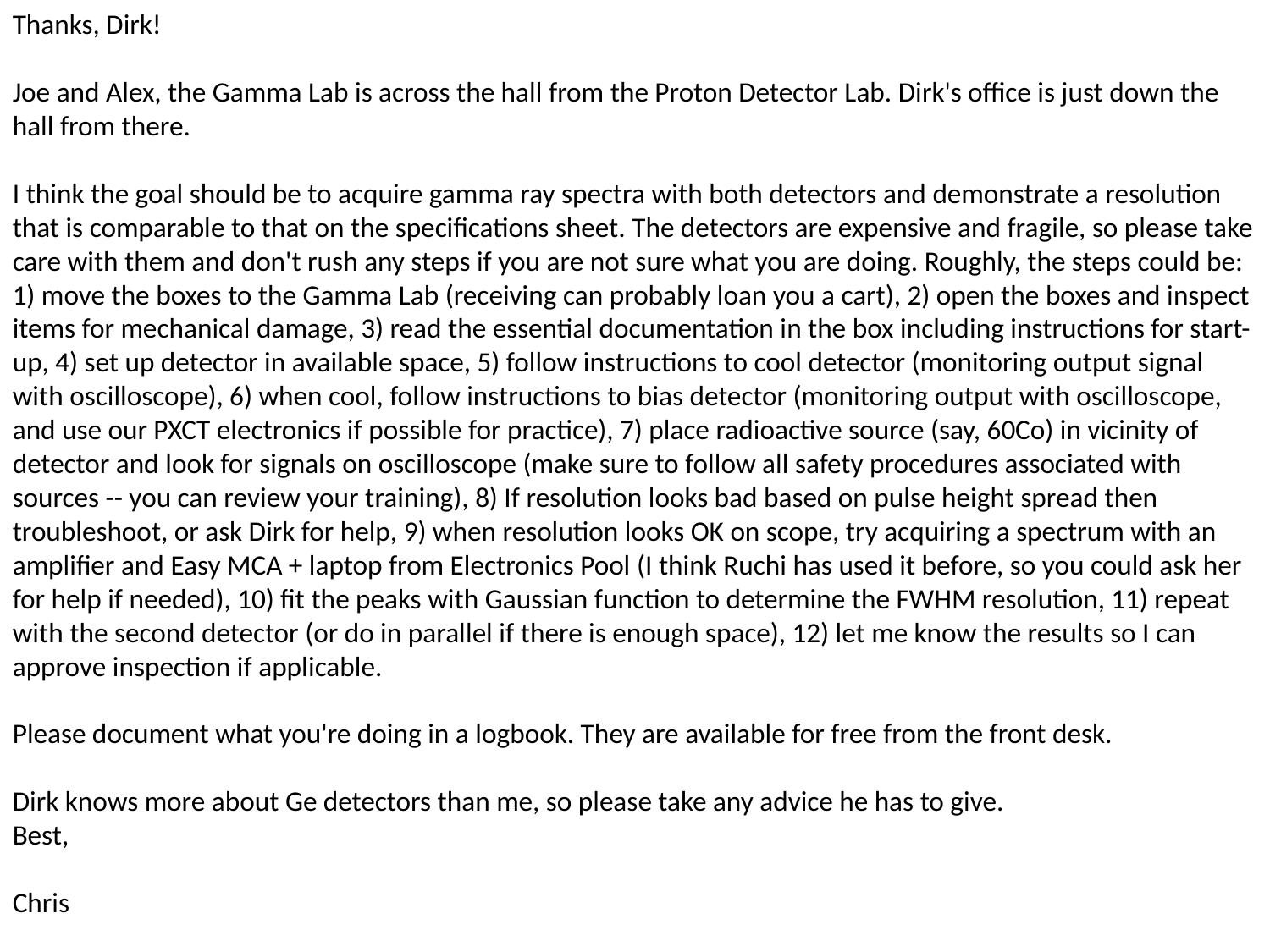

Thanks, Dirk!

Joe and Alex, the Gamma Lab is across the hall from the Proton Detector Lab. Dirk's office is just down the hall from there.

I think the goal should be to acquire gamma ray spectra with both detectors and demonstrate a resolution that is comparable to that on the specifications sheet. The detectors are expensive and fragile, so please take care with them and don't rush any steps if you are not sure what you are doing. Roughly, the steps could be: 1) move the boxes to the Gamma Lab (receiving can probably loan you a cart), 2) open the boxes and inspect items for mechanical damage, 3) read the essential documentation in the box including instructions for start-up, 4) set up detector in available space, 5) follow instructions to cool detector (monitoring output signal with oscilloscope), 6) when cool, follow instructions to bias detector (monitoring output with oscilloscope, and use our PXCT electronics if possible for practice), 7) place radioactive source (say, 60Co) in vicinity of detector and look for signals on oscilloscope (make sure to follow all safety procedures associated with sources -- you can review your training), 8) If resolution looks bad based on pulse height spread then troubleshoot, or ask Dirk for help, 9) when resolution looks OK on scope, try acquiring a spectrum with an amplifier and Easy MCA + laptop from Electronics Pool (I think Ruchi has used it before, so you could ask her for help if needed), 10) fit the peaks with Gaussian function to determine the FWHM resolution, 11) repeat with the second detector (or do in parallel if there is enough space), 12) let me know the results so I can approve inspection if applicable.

Please document what you're doing in a logbook. They are available for free from the front desk.

Dirk knows more about Ge detectors than me, so please take any advice he has to give.
Best,

Chris